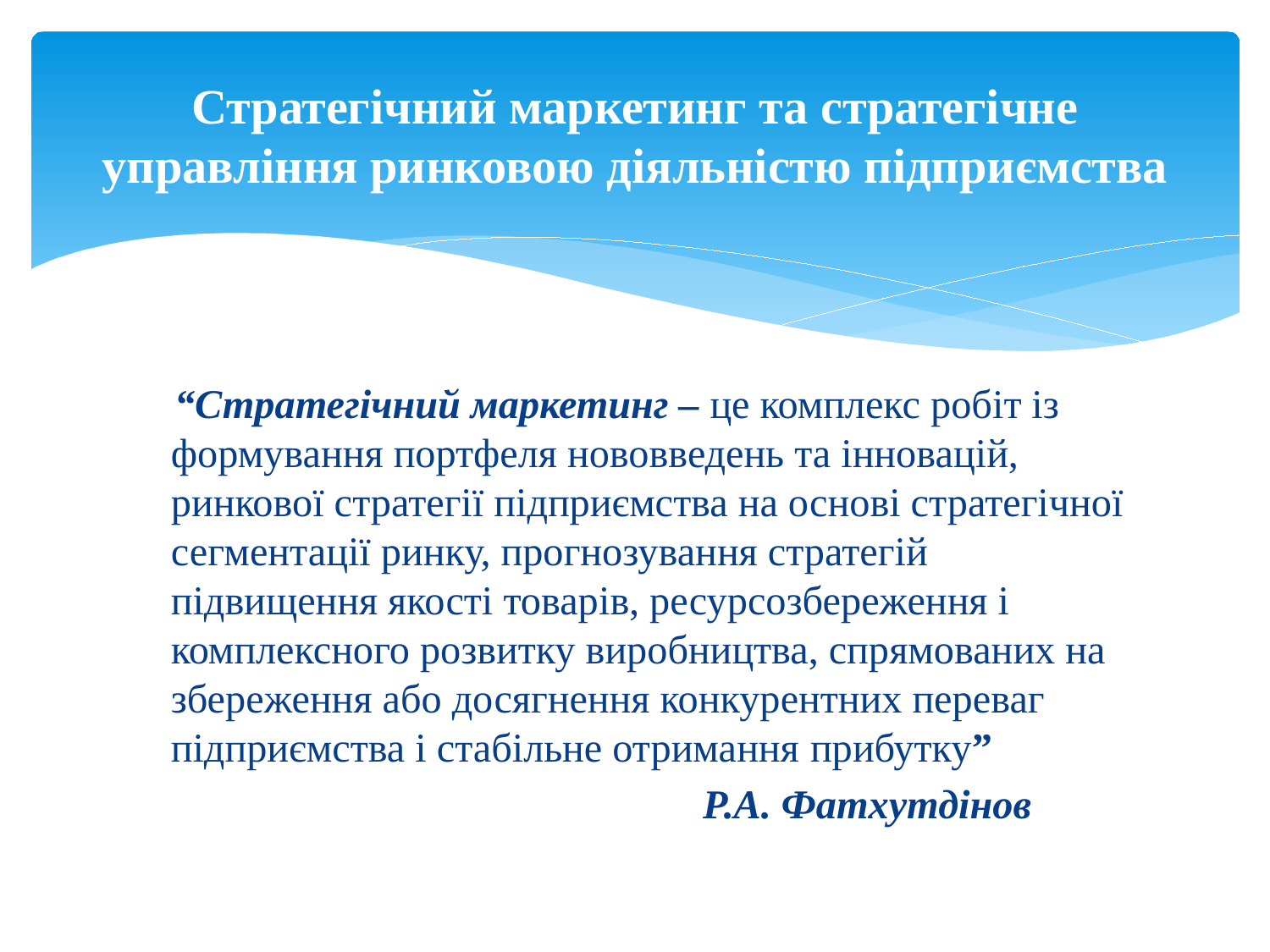

# Стратегічний маркетинг та стратегічне управління ринковою діяльністю підприємства
    “Стратегічний маркетинг – це комплекс робіт із формування портфеля нововведень та інновацій, ринкової стратегії підприємства на основі стратегічної сегментації ринку, прогнозування стратегій підвищення якості товарів, ресурсозбереження і комплексного розвитку виробництва, спрямованих на збереження або досягнення конкурентних переваг підприємства і стабільне отримання прибутку”
                                                        Р.А. Фатхутдінов